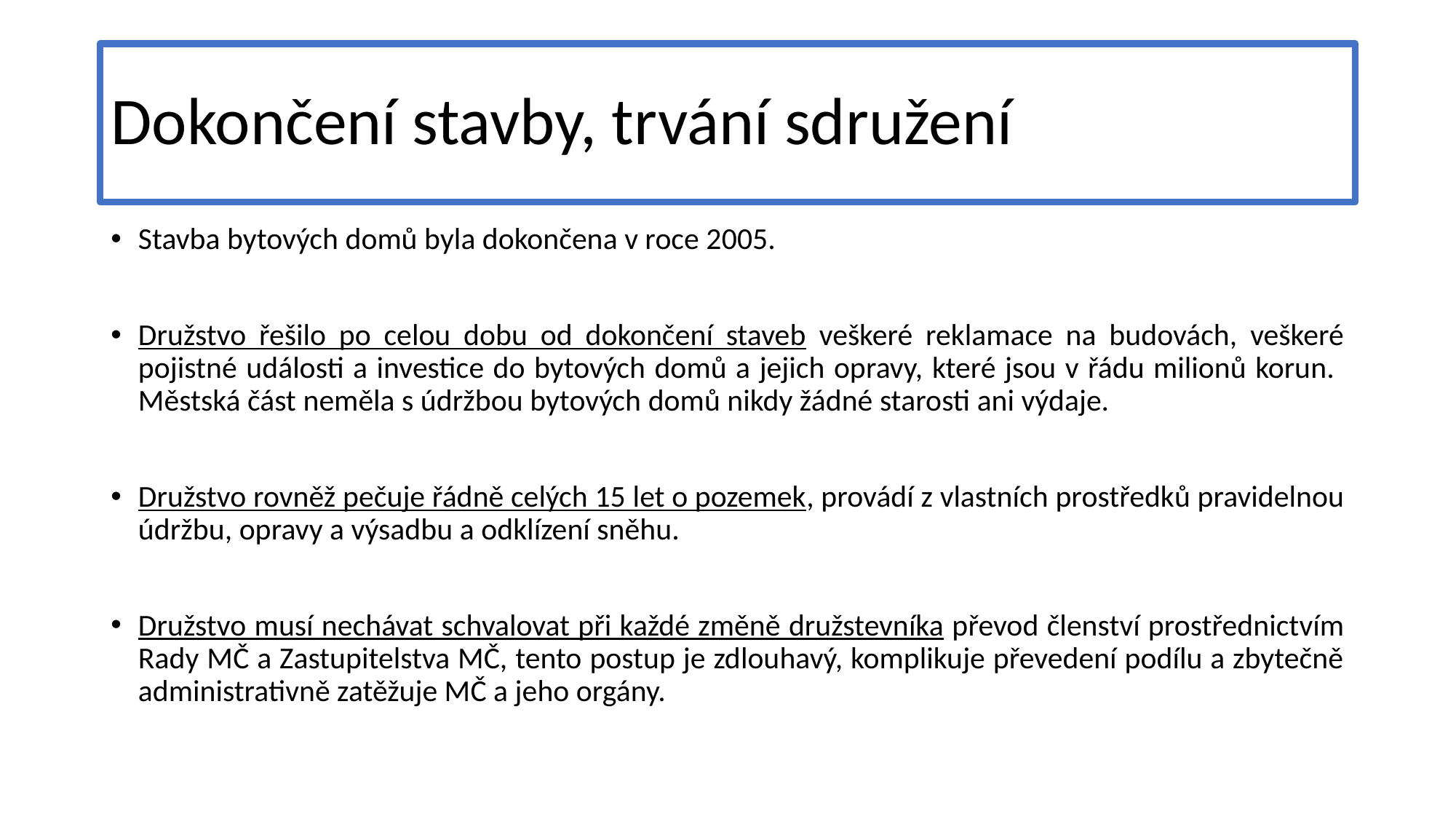

# Dokončení stavby, trvání sdružení
Stavba bytových domů byla dokončena v roce 2005.

Družstvo řešilo po celou dobu od dokončení staveb veškeré reklamace na budovách, veškeré pojistné události a investice do bytových domů a jejich opravy, které jsou v řádu milionů korun.  Městská část neměla s údržbou bytových domů nikdy žádné starosti ani výdaje.

Družstvo rovněž pečuje řádně celých 15 let o pozemek, provádí z vlastních prostředků pravidelnou údržbu, opravy a výsadbu a odklízení sněhu.

Družstvo musí nechávat schvalovat při každé změně družstevníka převod členství prostřednictvím Rady MČ a Zastupitelstva MČ, tento postup je zdlouhavý, komplikuje převedení podílu a zbytečně administrativně zatěžuje MČ a jeho orgány.